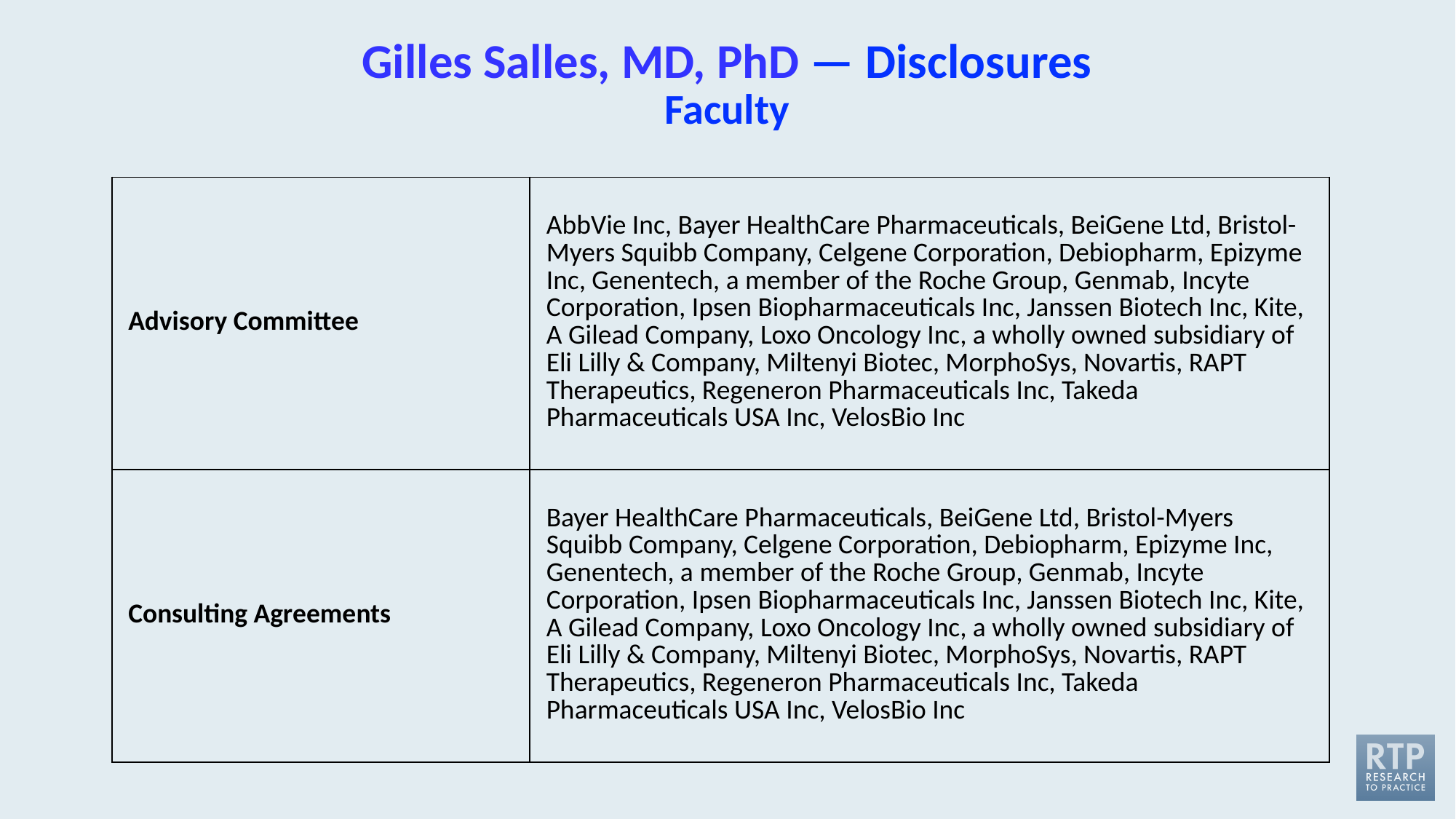

# Gilles Salles, MD, PhD — Disclosures Faculty
| Advisory Committee | AbbVie Inc, Bayer HealthCare Pharmaceuticals, BeiGene Ltd, Bristol-Myers Squibb Company, Celgene Corporation, Debiopharm, Epizyme Inc, Genentech, a member of the Roche Group, Genmab, Incyte Corporation, Ipsen Biopharmaceuticals Inc, Janssen Biotech Inc, Kite, A Gilead Company, Loxo Oncology Inc, a wholly owned subsidiary of Eli Lilly & Company, Miltenyi Biotec, MorphoSys, Novartis, RAPT Therapeutics, Regeneron Pharmaceuticals Inc, Takeda Pharmaceuticals USA Inc, VelosBio Inc |
| --- | --- |
| Consulting Agreements | Bayer HealthCare Pharmaceuticals, BeiGene Ltd, Bristol-Myers Squibb Company, Celgene Corporation, Debiopharm, Epizyme Inc, Genentech, a member of the Roche Group, Genmab, Incyte Corporation, Ipsen Biopharmaceuticals Inc, Janssen Biotech Inc, Kite, A Gilead Company, Loxo Oncology Inc, a wholly owned subsidiary of Eli Lilly & Company, Miltenyi Biotec, MorphoSys, Novartis, RAPT Therapeutics, Regeneron Pharmaceuticals Inc, Takeda Pharmaceuticals USA Inc, VelosBio Inc |